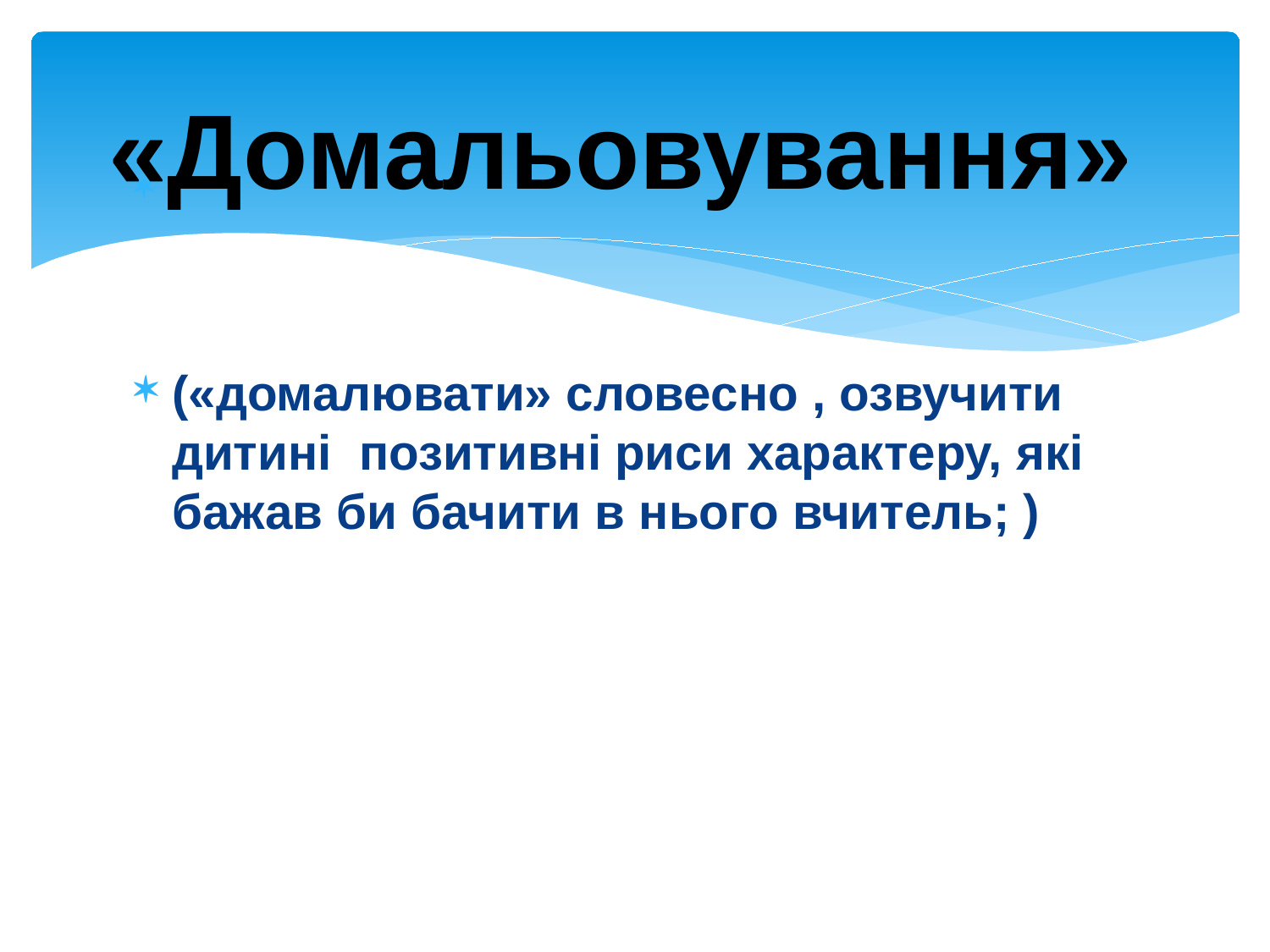

# «Домальовування»

(«домалювати» словесно , озвучити  дитині  позитивні риси характеру, які бажав би бачити в нього вчитель; )